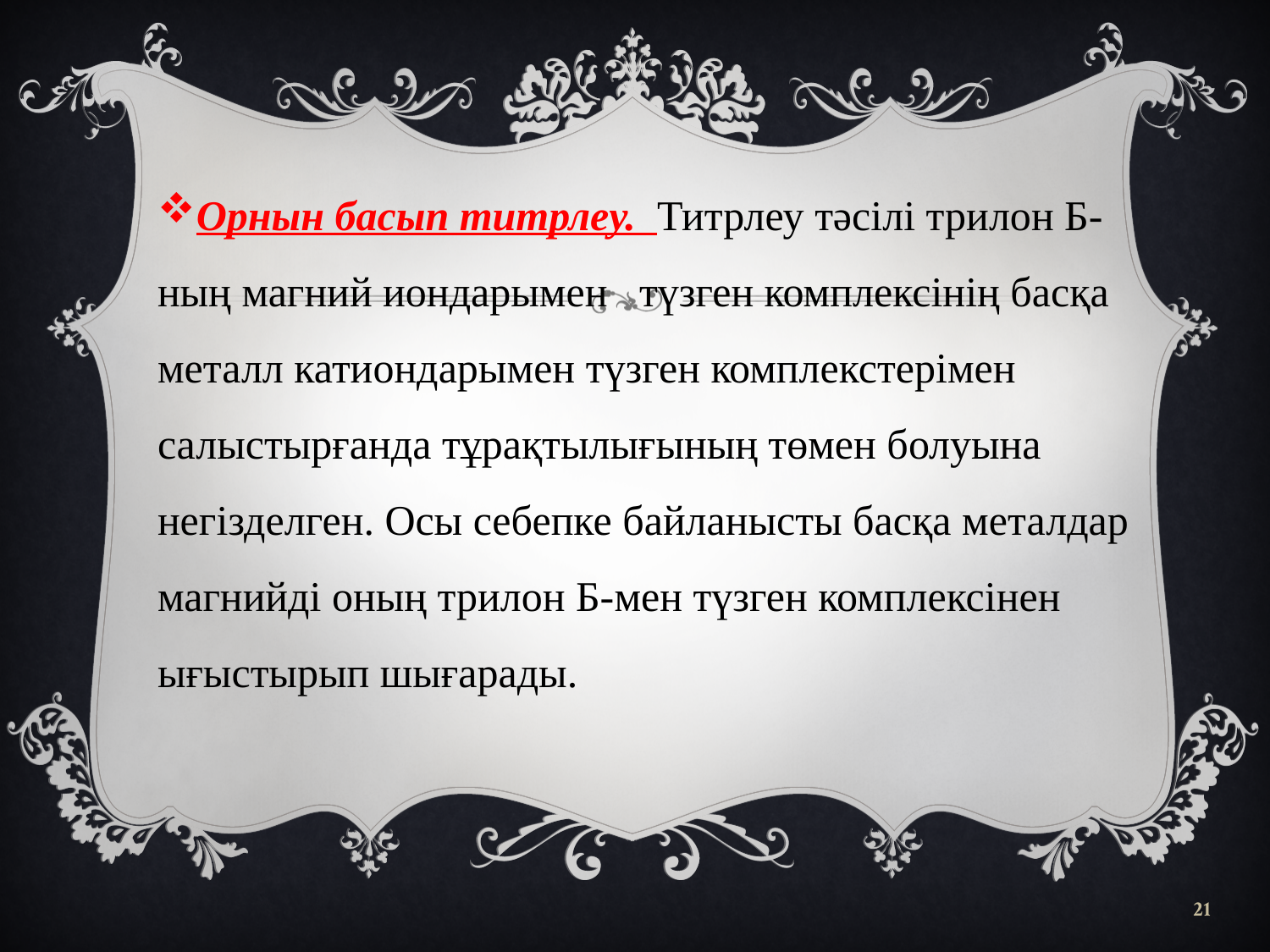

Орнын басып титрлеу.  Титрлеу тәсілі трилон Б-ның магний иондарымен   түзген комплексінің басқа металл катиондарымен түзген комплекстерімен салыстырғанда тұрақтылығының төмен болуына негізделген. Осы себепке байланысты басқа металдар магнийді оның трилон Б-мен түзген комплексінен  ығыстырып шығарады.
21